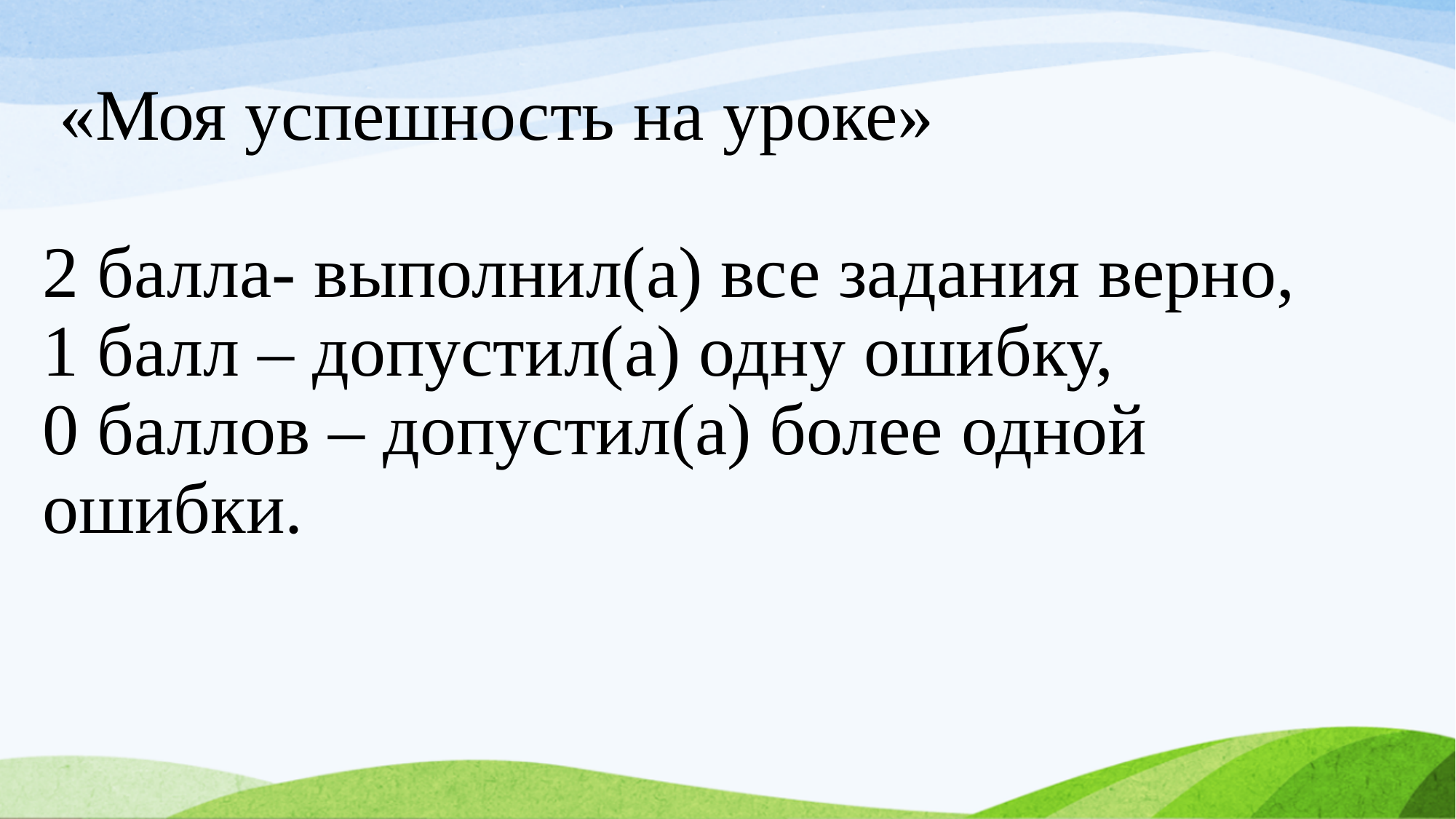

# «Моя успешность на уроке» 2 балла- выполнил(а) все задания верно, 1 балл – допустил(а) одну ошибку, 0 баллов – допустил(а) более одной ошибки.